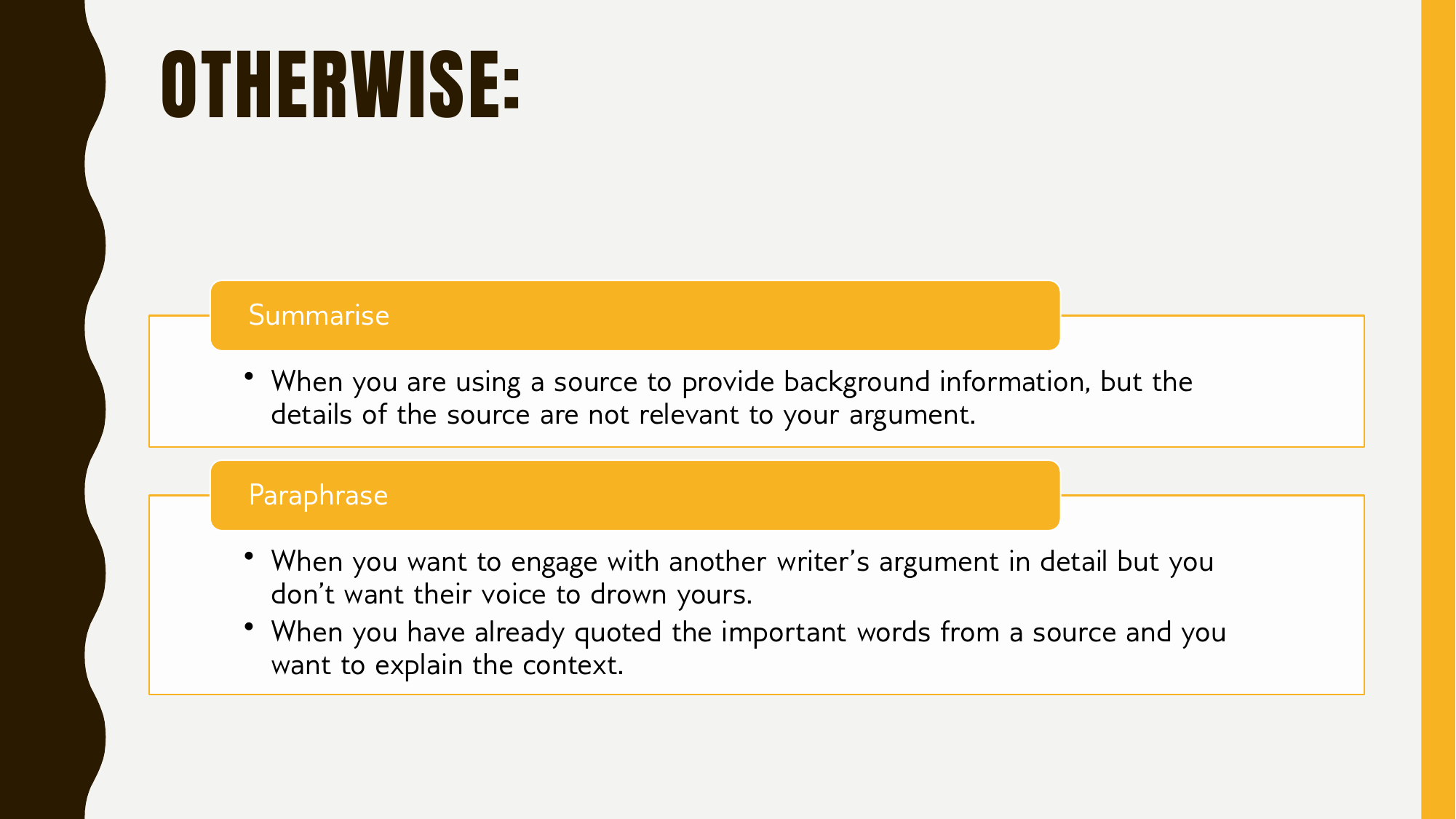

# Otherwise:
When you are using a source to provide background information, but the details of the source are not relevant to your argument.
Summarise
When you want to engage with another writer’s argument in detail but you don’t want their voice to drown yours.
When you have already quoted the important words from a source and you want to explain the context.
Paraphrase